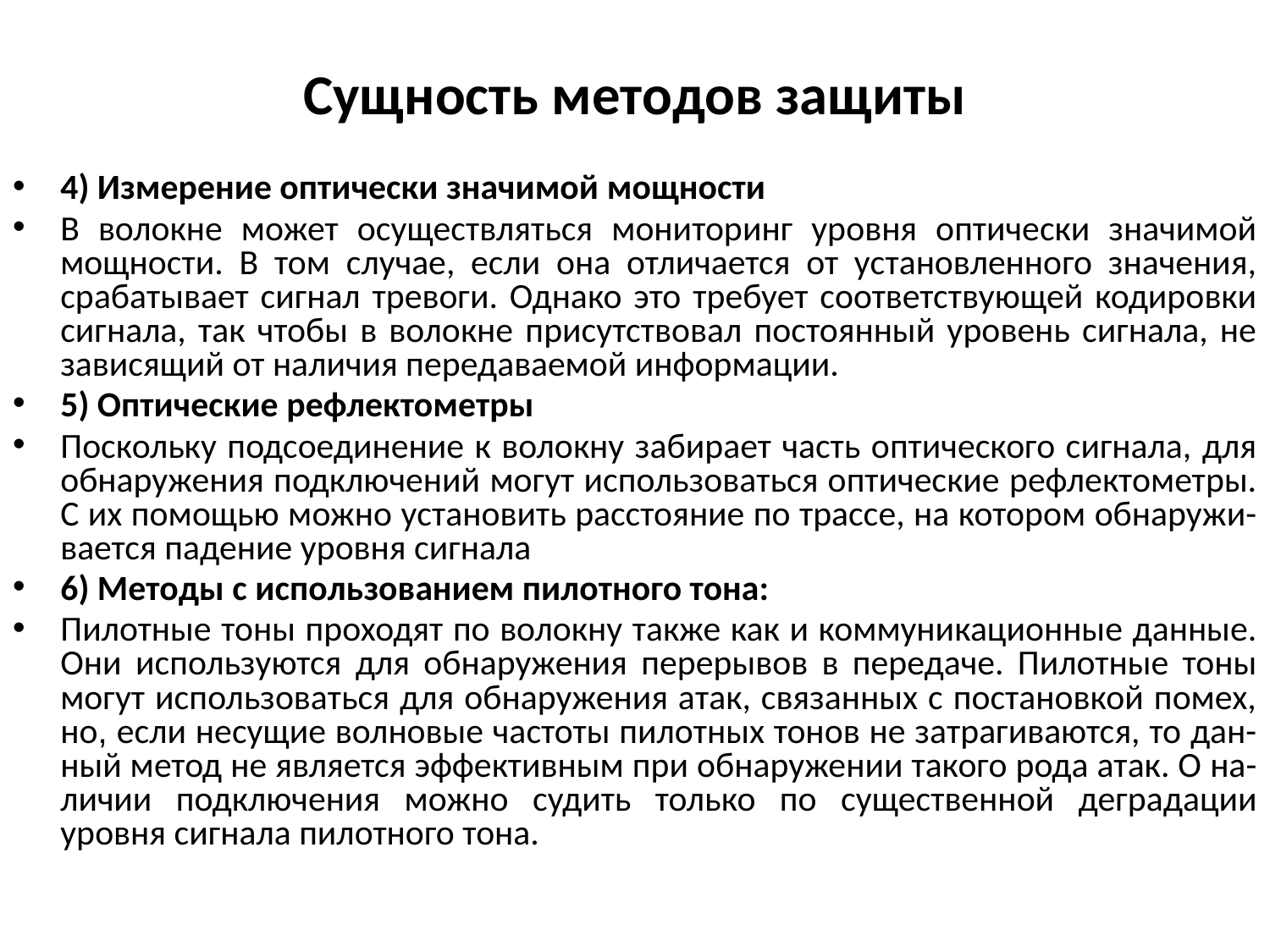

# Сущность методов защиты
4) Измерение оптически значимой мощности
В волокне может осуществляться мониторинг уровня оптически значимой мощности. В том случае, если она отличается от установленного значения, срабатывает сигнал тревоги. Однако это требует соответствующей кодировки сигнала, так чтобы в волокне присутствовал постоянный уровень сигнала, не зависящий от наличия передаваемой информации.
5) Оптические рефлектометры
Поскольку подсоединение к волокну забирает часть оптического сигнала, для обнаружения подключений могут использоваться оптические рефлектометры. С их помощью можно установить расстояние по трассе, на котором обнаружи- вается падение уровня сигнала
6) Методы с использованием пилотного тона:
Пилотные тоны проходят по волокну также как и коммуникационные данные. Они используются для обнаружения перерывов в передаче. Пилотные тоны могут использоваться для обнаружения атак, связанных с постановкой помех, но, если несущие волновые частоты пилотных тонов не затрагиваются, то дан- ный метод не является эффективным при обнаружении такого рода атак. О на- личии подключения можно судить только по существенной деградации уровня сигнала пилотного тона.